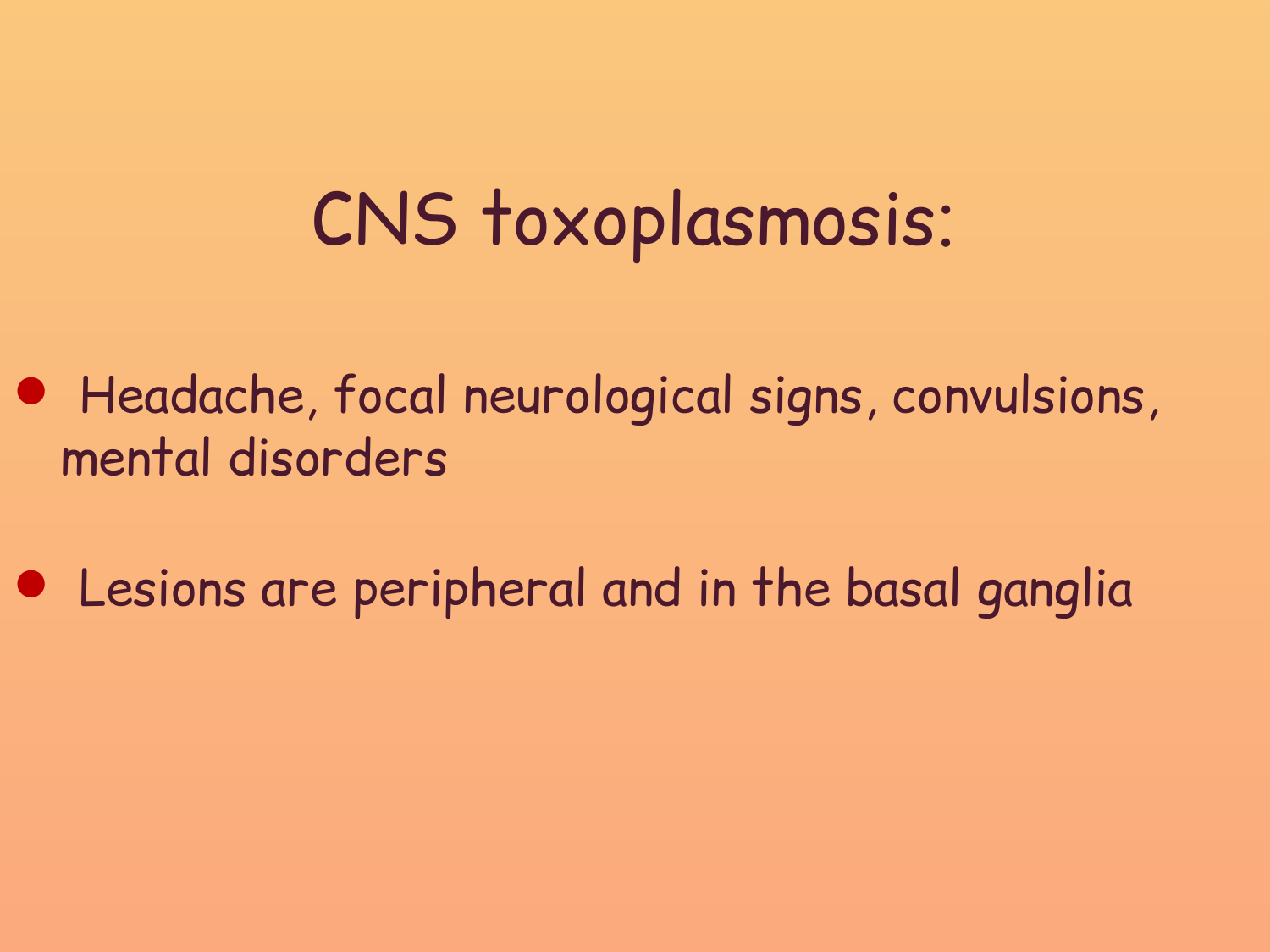

CNS toxoplasmosis:

 Headache, focal neurological signs, convulsions, mental disorders

 Lesions are peripheral and in the basal ganglia

#